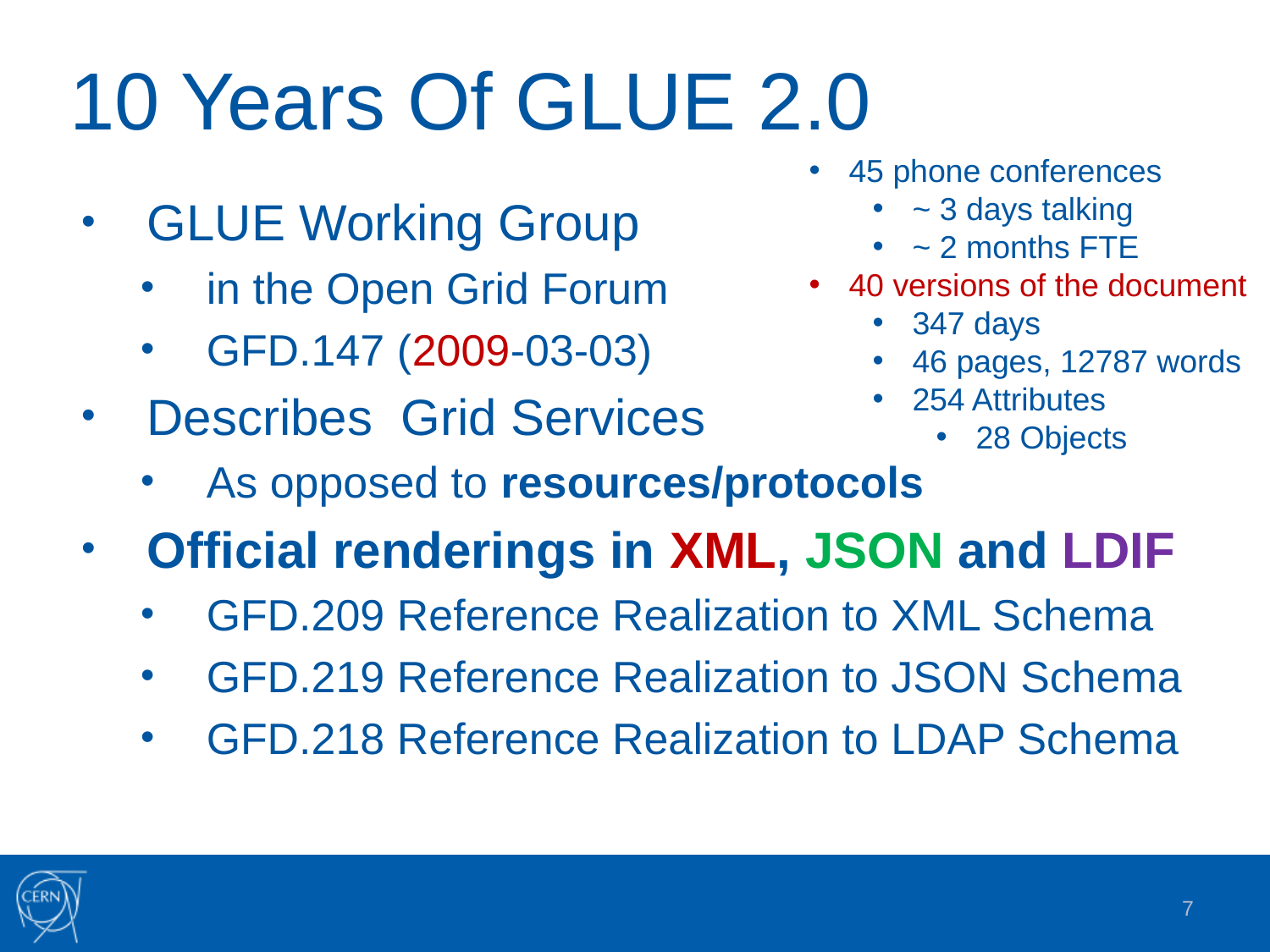

# 10 Years Of GLUE 2.0
45 phone conferences
~ 3 days talking
~ 2 months FTE
40 versions of the document
347 days
46 pages, 12787 words
254 Attributes
28 Objects
GLUE Working Group
in the Open Grid Forum
GFD.147 (2009-03-03)
Describes  Grid Services
As opposed to resources/protocols
Official renderings in XML, JSON and LDIF
GFD.209 Reference Realization to XML Schema
GFD.219 Reference Realization to JSON Schema
GFD.218 Reference Realization to LDAP Schema

7